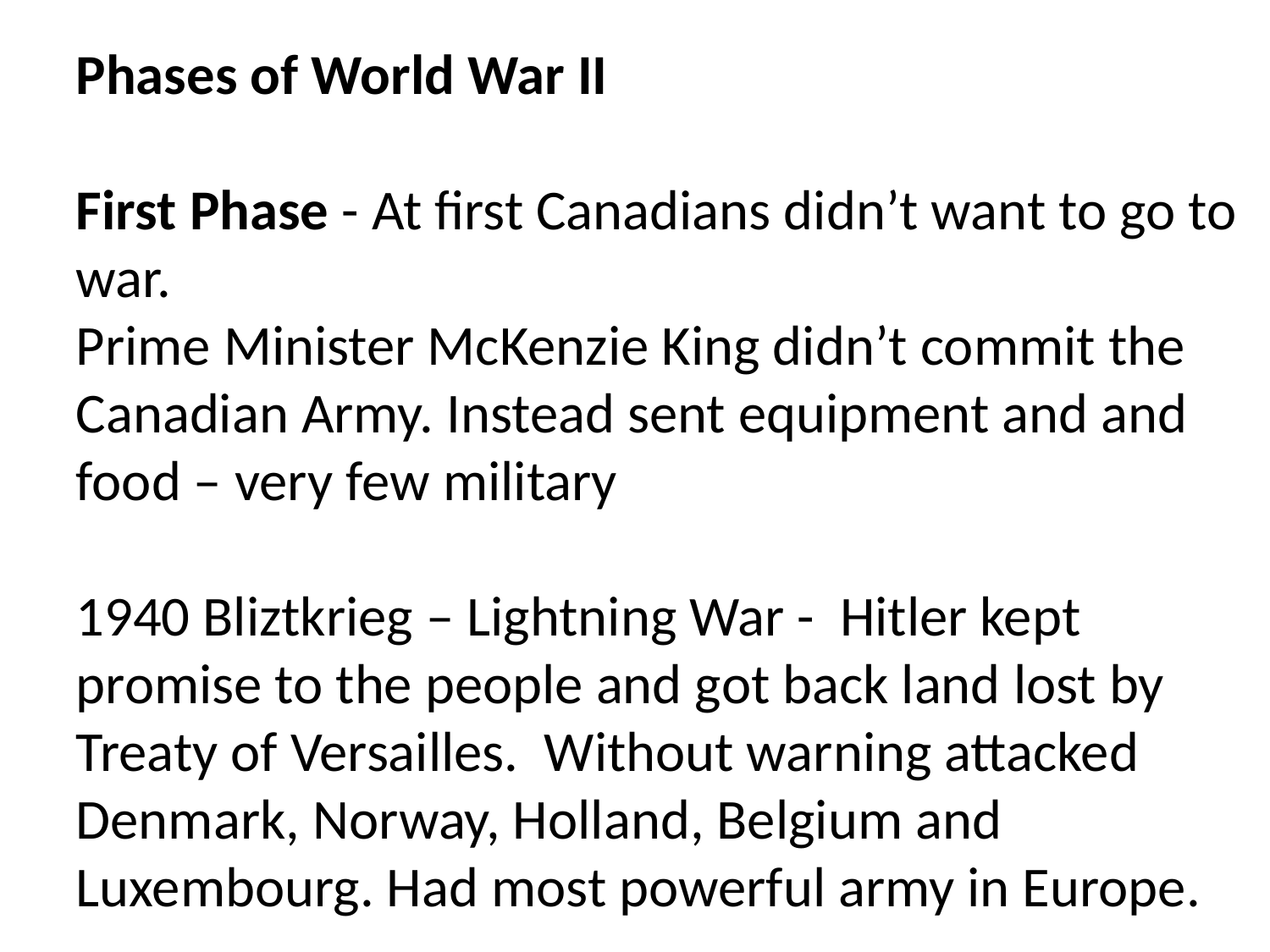

Phases of World War II

First Phase - At first Canadians didn’t want to go to war.
Prime Minister McKenzie King didn’t commit the Canadian Army. Instead sent equipment and and food – very few military

1940 Bliztkrieg – Lightning War -  Hitler kept promise to the people and got back land lost by Treaty of Versailles.  Without warning attacked Denmark, Norway, Holland, Belgium and Luxembourg. Had most powerful army in Europe.